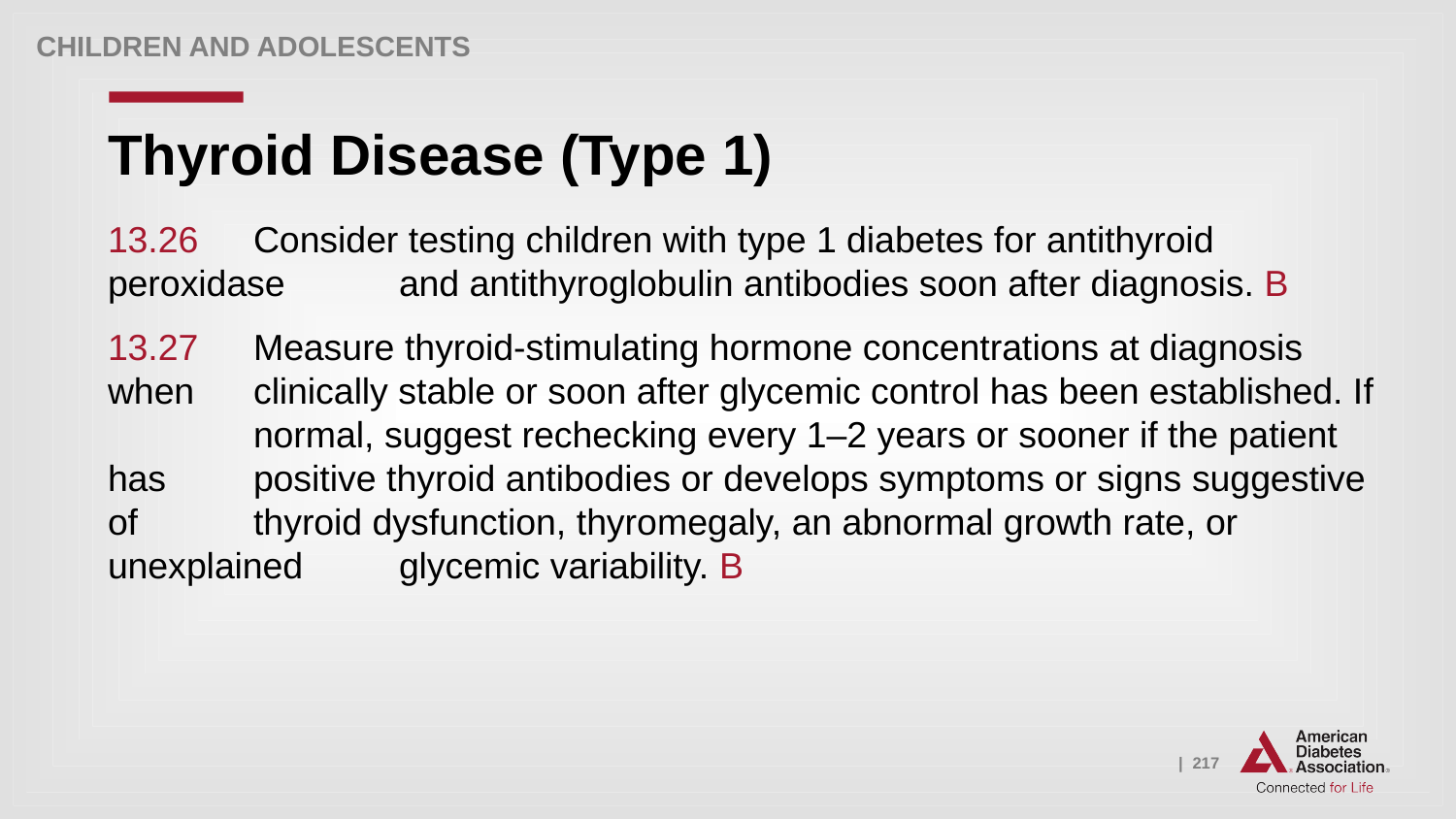

Children and adolescents
# Thyroid Disease (Type 1)
13.26 	Consider testing children with type 1 diabetes for antithyroid peroxidase 	and antithyroglobulin antibodies soon after diagnosis. B
13.27 	Measure thyroid-stimulating hormone concentrations at diagnosis when 	clinically stable or soon after glycemic control has been established. If 	normal, suggest rechecking every 1–2 years or sooner if the patient has 	positive thyroid antibodies or develops symptoms or signs suggestive of 	thyroid dysfunction, thyromegaly, an abnormal growth rate, or unexplained 	glycemic variability. B